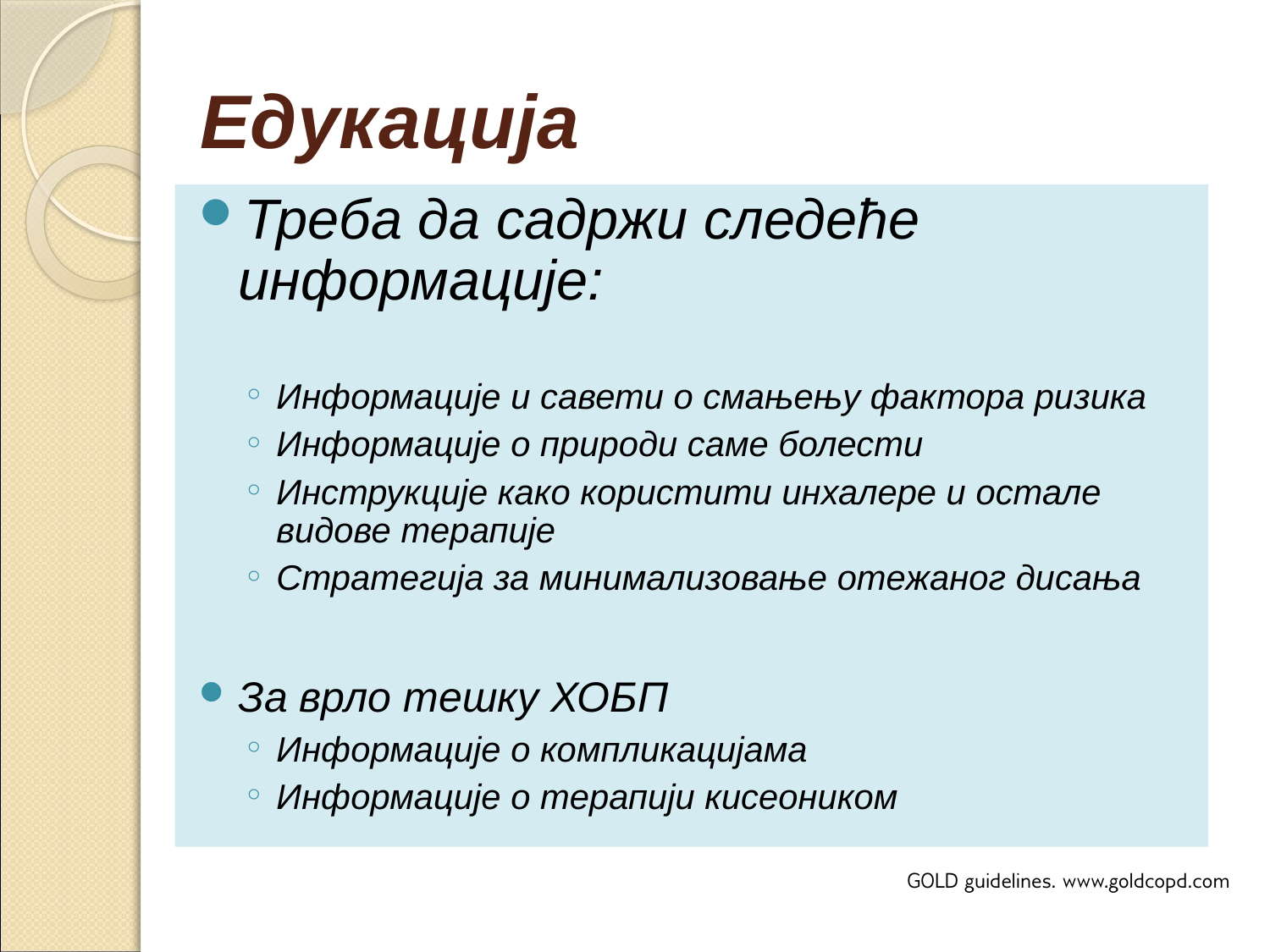

# Едукација
Треба да садржи следеће информације:

Информације и савети о смањењу фактора ризика
Информације о природи саме болести
Инструкције како користити инхалере и остале видове терапије
Стратегија за минимализовање отежаног дисања

За врло тешку ХОБП
Информације о компликацијама
Информације о терапији кисеоником

GOLD guidelines. www.goldcopd.com